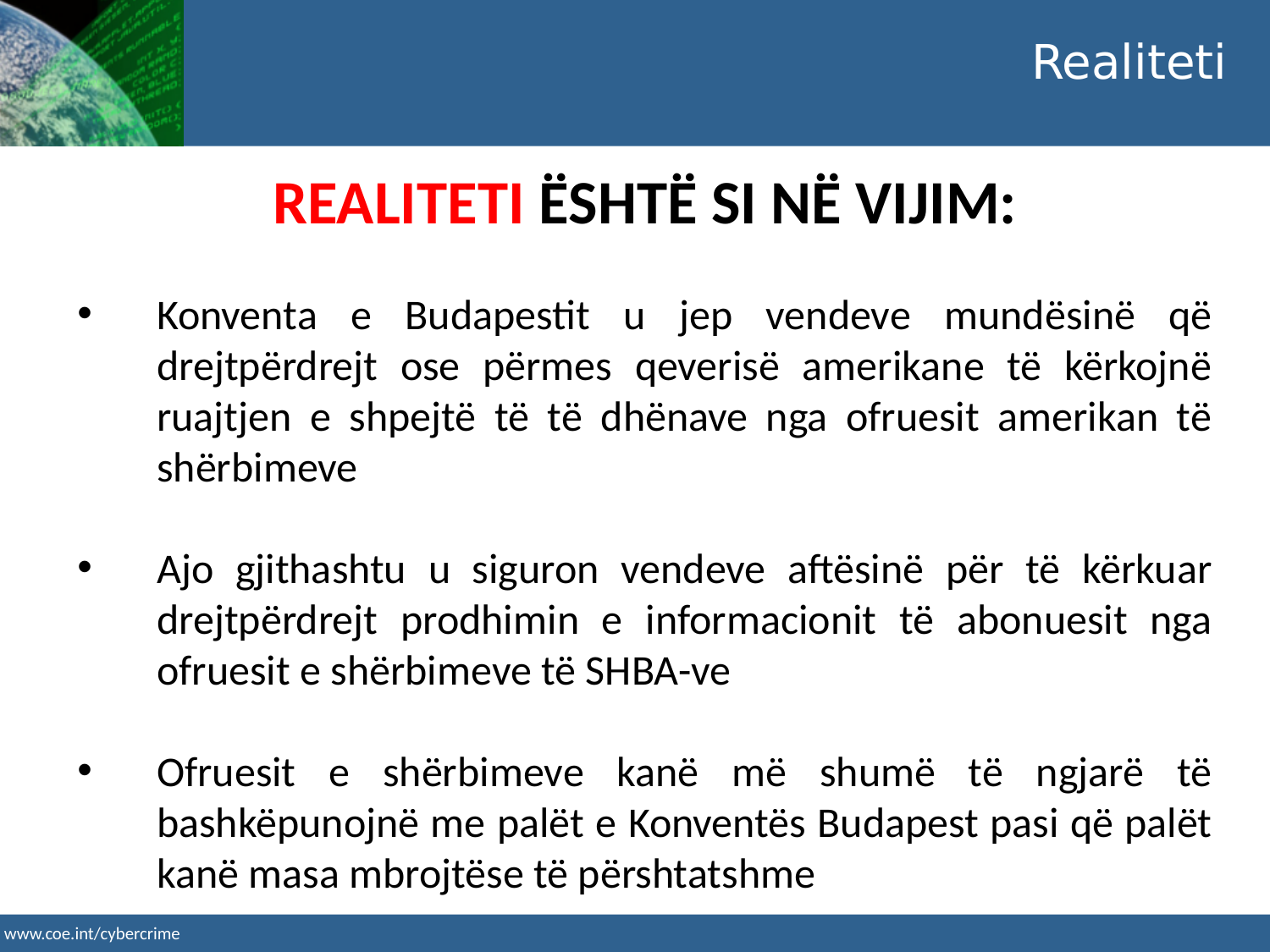

Realiteti
REALITETI ËSHTË SI NË VIJIM:

Konventa e Budapestit u jep vendeve mundësinë që drejtpërdrejt ose përmes qeverisë amerikane të kërkojnë ruajtjen e shpejtë të të dhënave nga ofruesit amerikan të shërbimeve

Ajo gjithashtu u siguron vendeve aftësinë për të kërkuar drejtpërdrejt prodhimin e informacionit të abonuesit nga ofruesit e shërbimeve të SHBA-ve

Ofruesit e shërbimeve kanë më shumë të ngjarë të bashkëpunojnë me palët e Konventës Budapest pasi që palët kanë masa mbrojtëse të përshtatshme